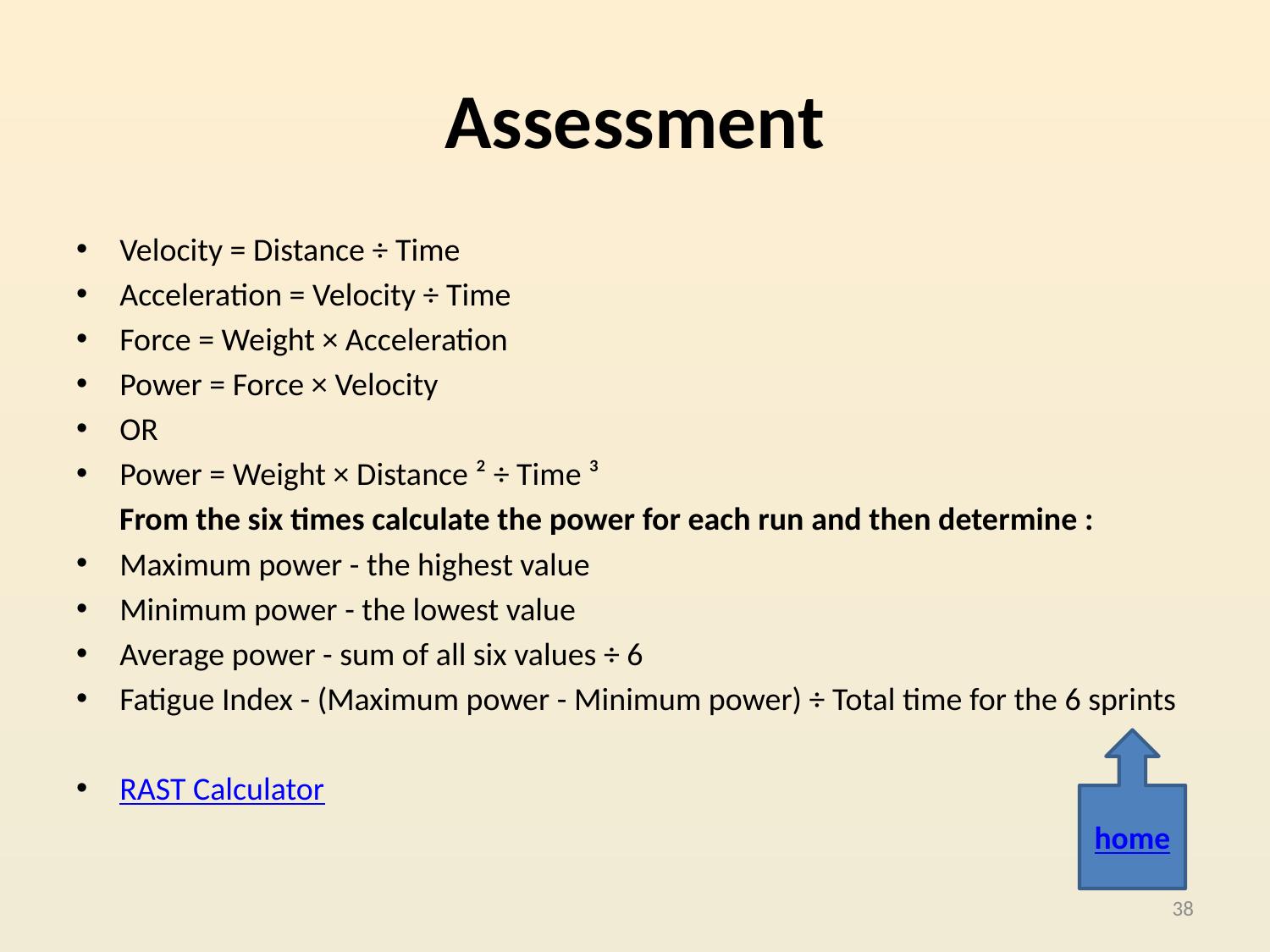

# Assessment
Velocity = Distance ÷ Time
Acceleration = Velocity ÷ Time
Force = Weight × Acceleration
Power = Force × Velocity
OR
Power = Weight × Distance ² ÷ Time ³
      From the six times calculate the power for each run and then determine :
Maximum power - the highest value
Minimum power - the lowest value
Average power - sum of all six values ÷ 6
Fatigue Index - (Maximum power - Minimum power) ÷ Total time for the 6 sprints

RAST Calculator

home
38